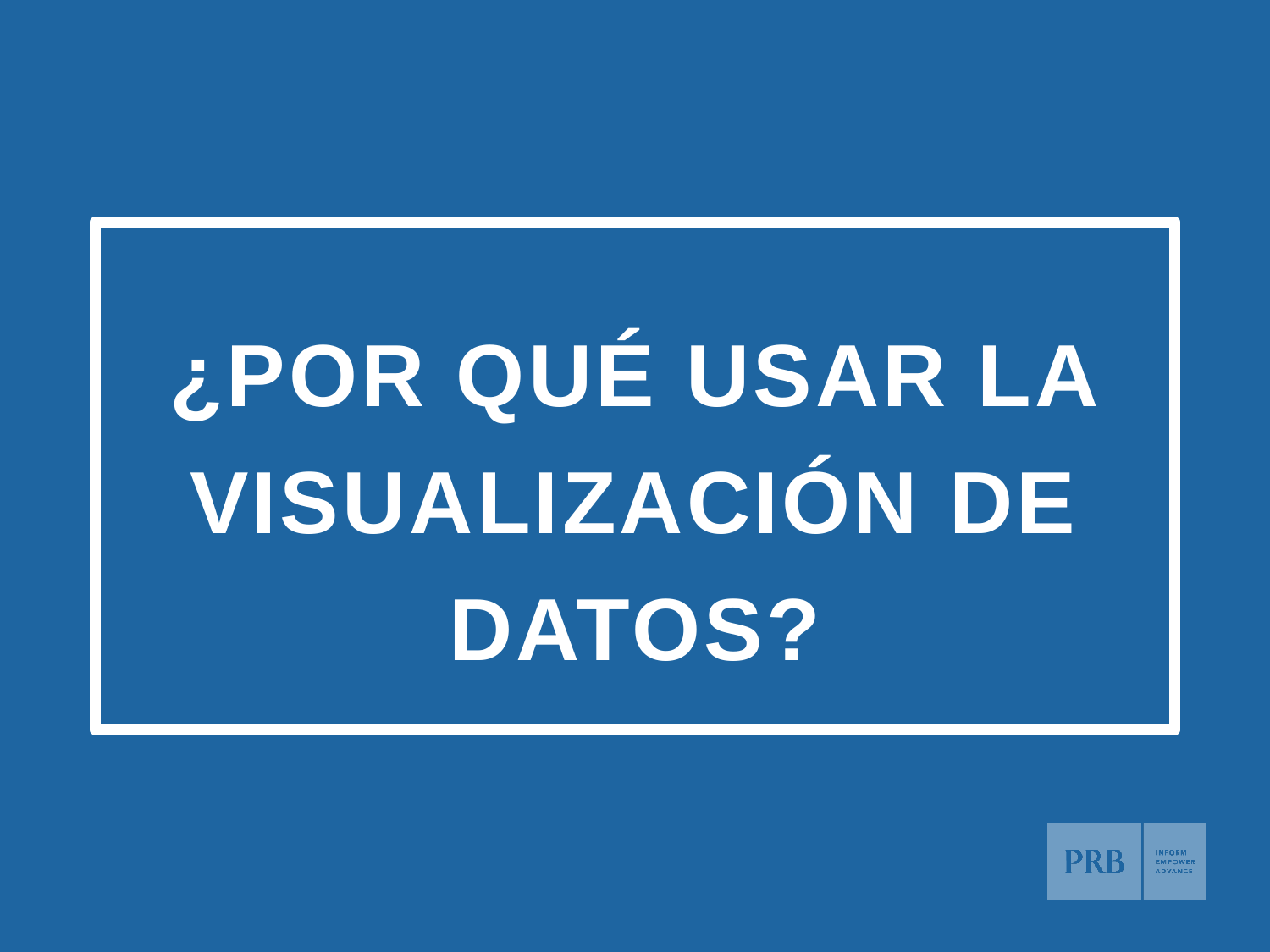

¿POR QUÉ USAR LA VISUALIZACIÓN DE DATOS?